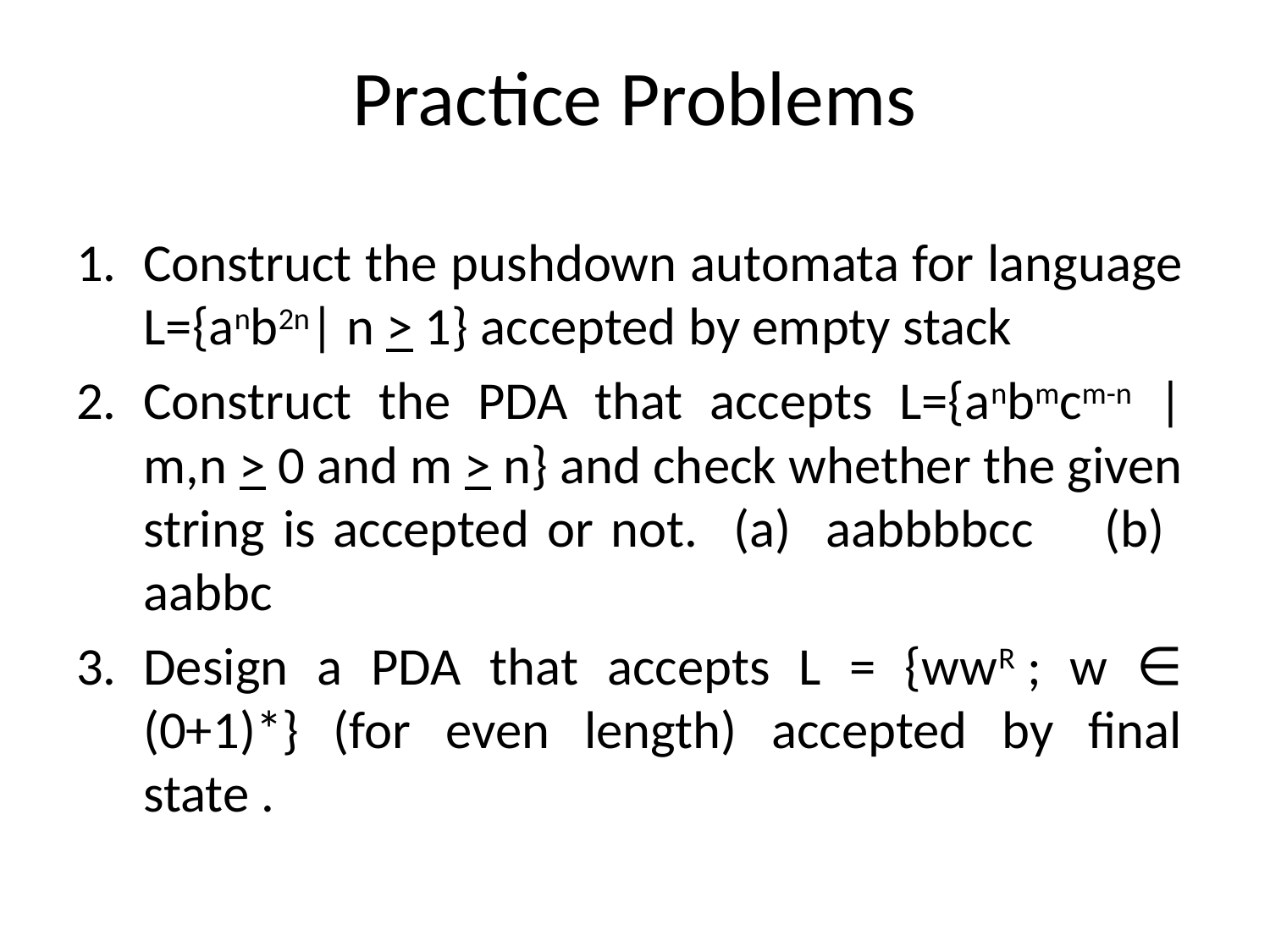

Practice Problems
Construct the pushdown automata for language L={anb2n| n > 1} accepted by empty stack
Construct the PDA that accepts L={anbmcm-n | m,n > 0 and m > n} and check whether the given string is accepted or not.  (a)  aabbbbcc    (b)  aabbc
Design a PDA that accepts L = {wwR ; w ∈ (0+1)*} (for even length) accepted by final state .